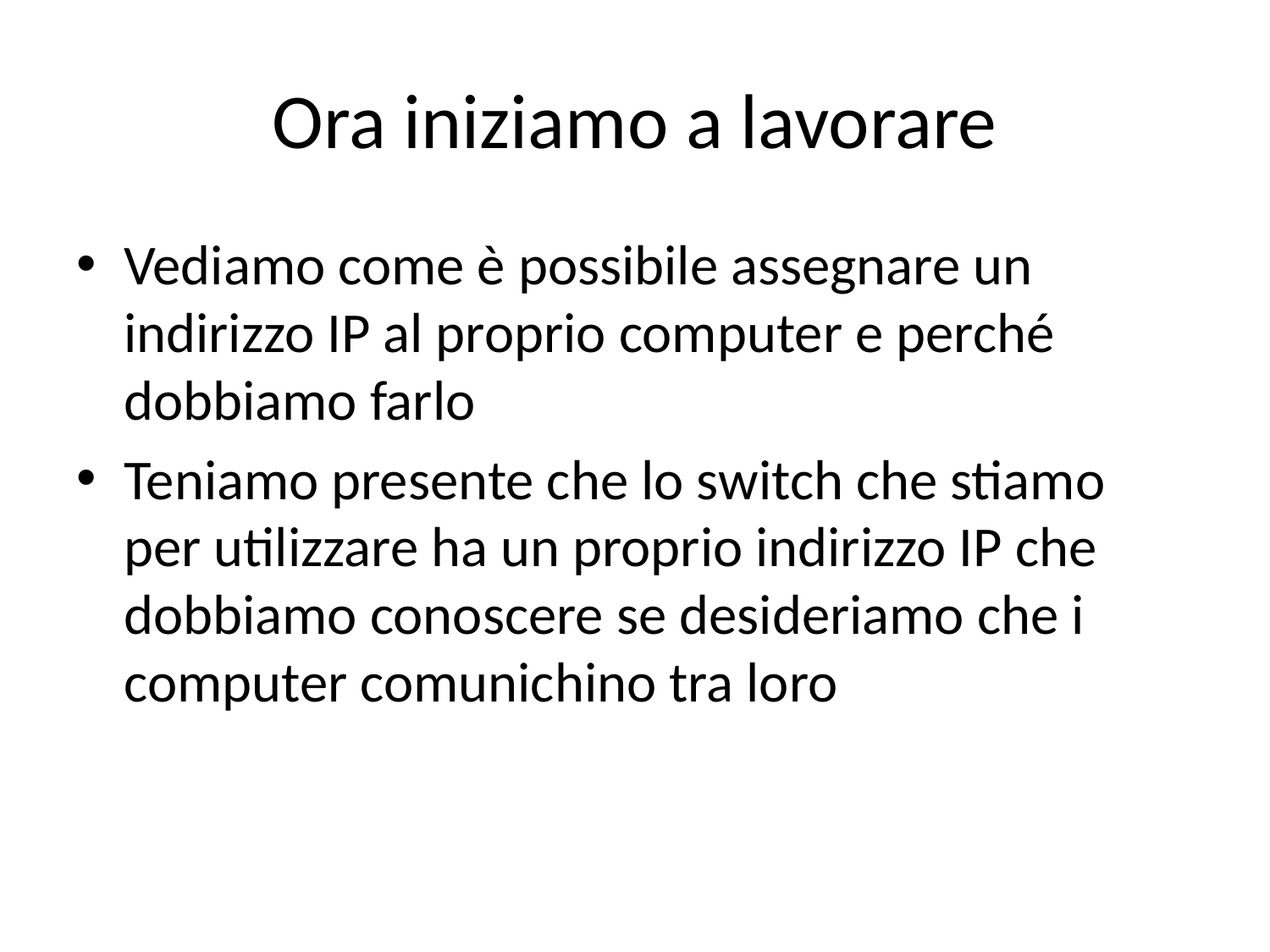

# Ora iniziamo a lavorare
Vediamo come è possibile assegnare un indirizzo IP al proprio computer e perché dobbiamo farlo
Teniamo presente che lo switch che stiamo per utilizzare ha un proprio indirizzo IP che dobbiamo conoscere se desideriamo che i computer comunichino tra loro